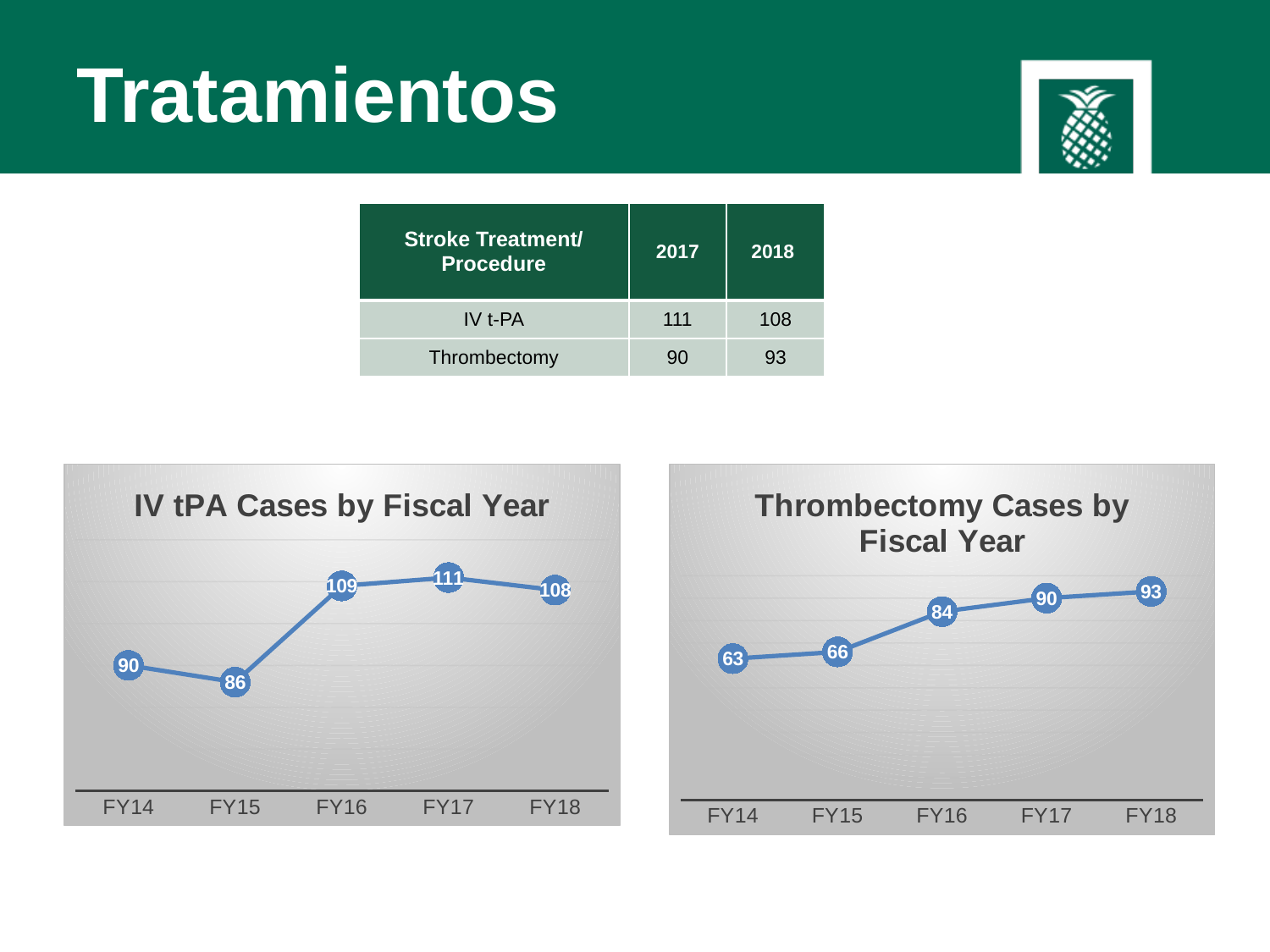

# Tratamientos
| Stroke Treatment/ Procedure | 2017 | 2018 |
| --- | --- | --- |
| IV t-PA | 111 | 108 |
| Thrombectomy | 90 | 93 |

### Chart: IV tPA Cases by Fiscal Year

| Category | Number of cases |
|---|---|
| FY14 | 90.0 |
| FY15 | 86.0 |
| FY16 | 109.0 |
| FY17 | 111.0 |
| FY18 | 108.0 |

### Chart: Thrombectomy Cases by Fiscal Year

| Category | Number of cases |
|---|---|
| FY14 | 63.0 |
| FY15 | 66.0 |
| FY16 | 84.0 |
| FY17 | 90.0 |
| FY18 | 93.0 |